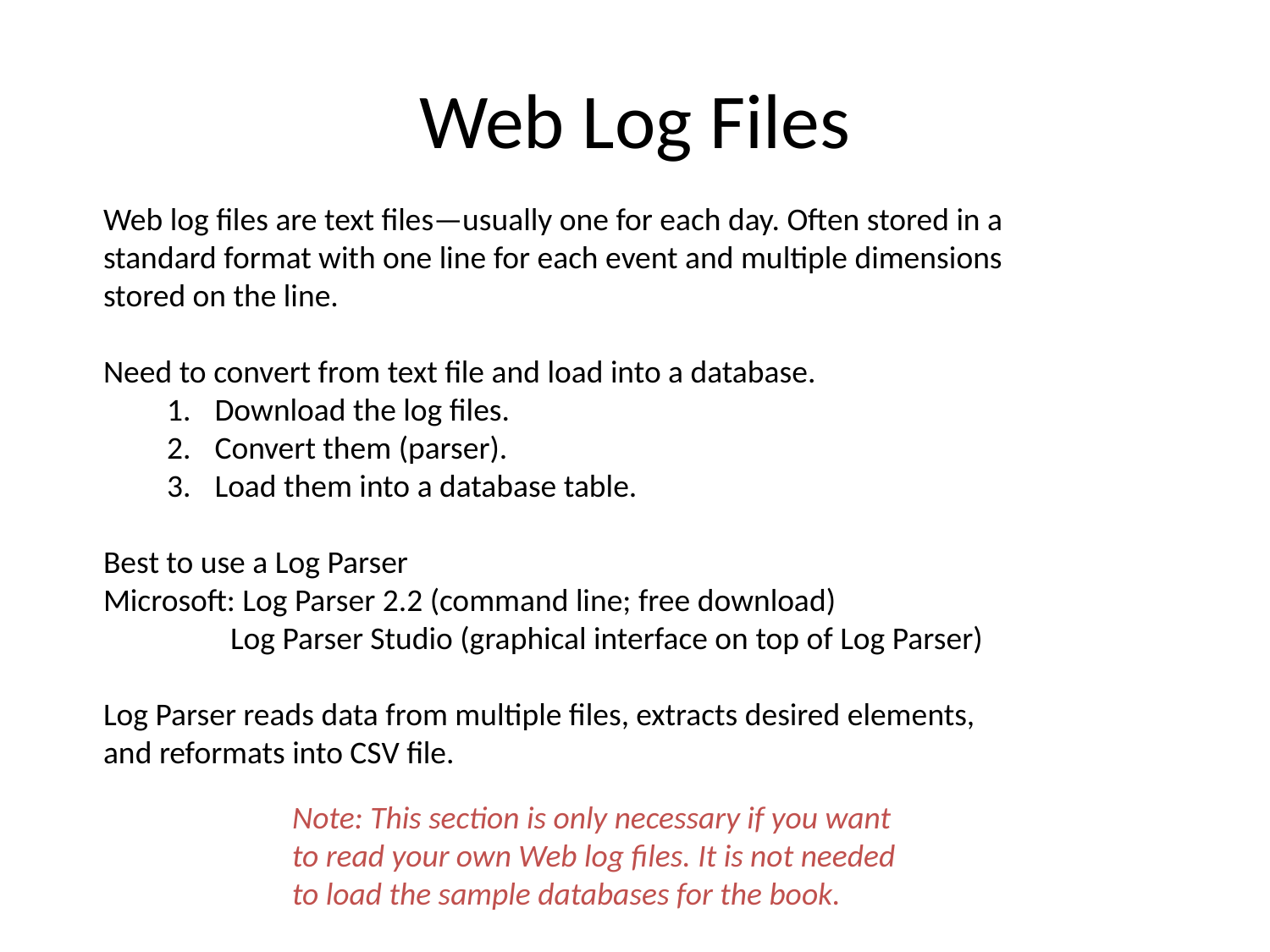

# Web Log Files
Web log files are text files—usually one for each day. Often stored in a standard format with one line for each event and multiple dimensions stored on the line.

Need to convert from text file and load into a database.
Download the log files.
Convert them (parser).
Load them into a database table.

Best to use a Log Parser
Microsoft: Log Parser 2.2 (command line; free download)
	Log Parser Studio (graphical interface on top of Log Parser)

Log Parser reads data from multiple files, extracts desired elements, and reformats into CSV file.

Note: This section is only necessary if you want to read your own Web log files. It is not needed to load the sample databases for the book.